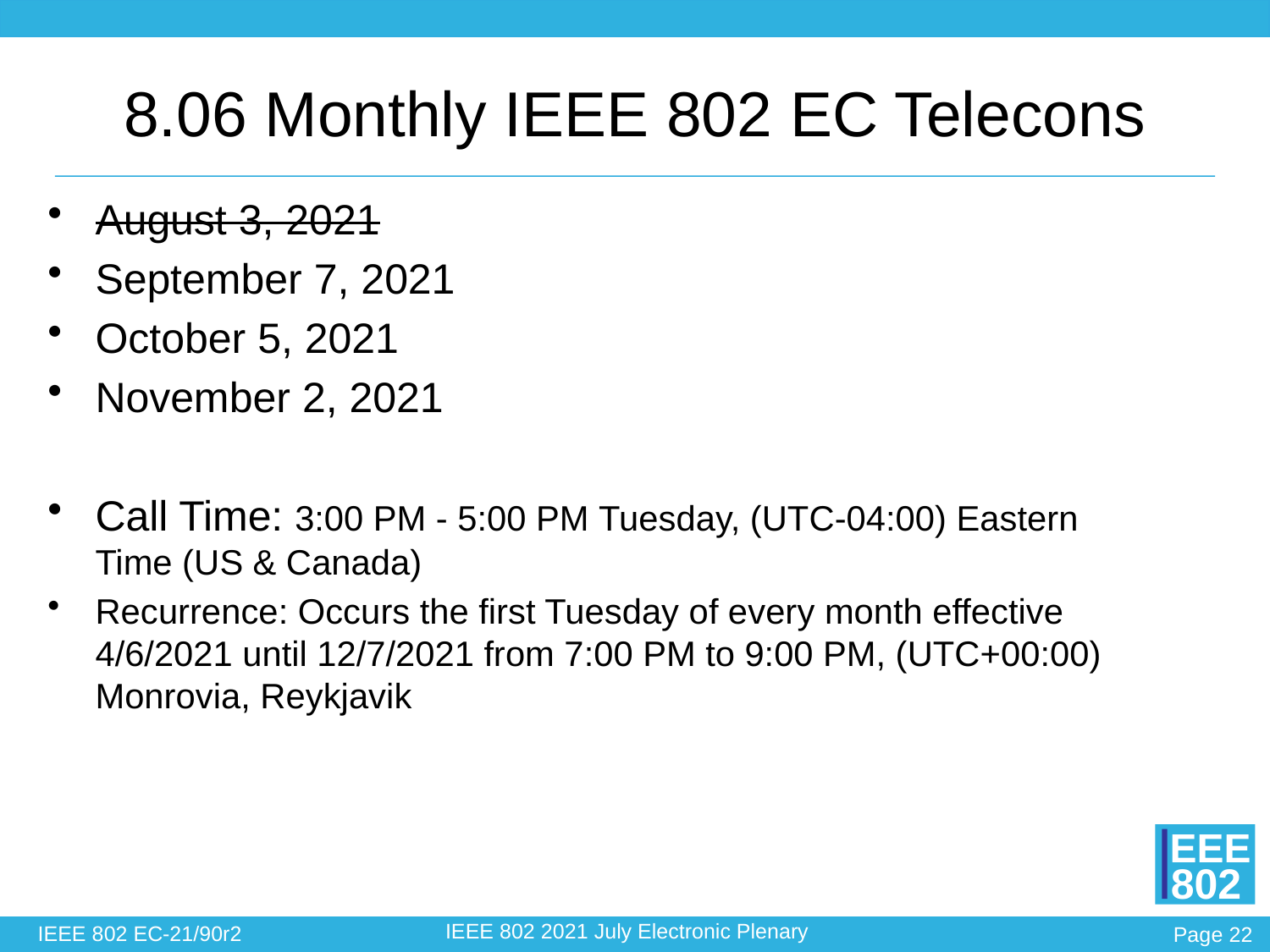

# 8.06 Monthly IEEE 802 EC Telecons
August 3, 2021
September 7, 2021
October 5, 2021
November 2, 2021

Call Time: 3:00 PM - 5:00 PM Tuesday, (UTC-04:00) Eastern Time (US & Canada)
Recurrence: Occurs the first Tuesday of every month effective 4/6/2021 until 12/7/2021 from 7:00 PM to 9:00 PM, (UTC+00:00) Monrovia, Reykjavik
IEEE 802 EC-21/90r2